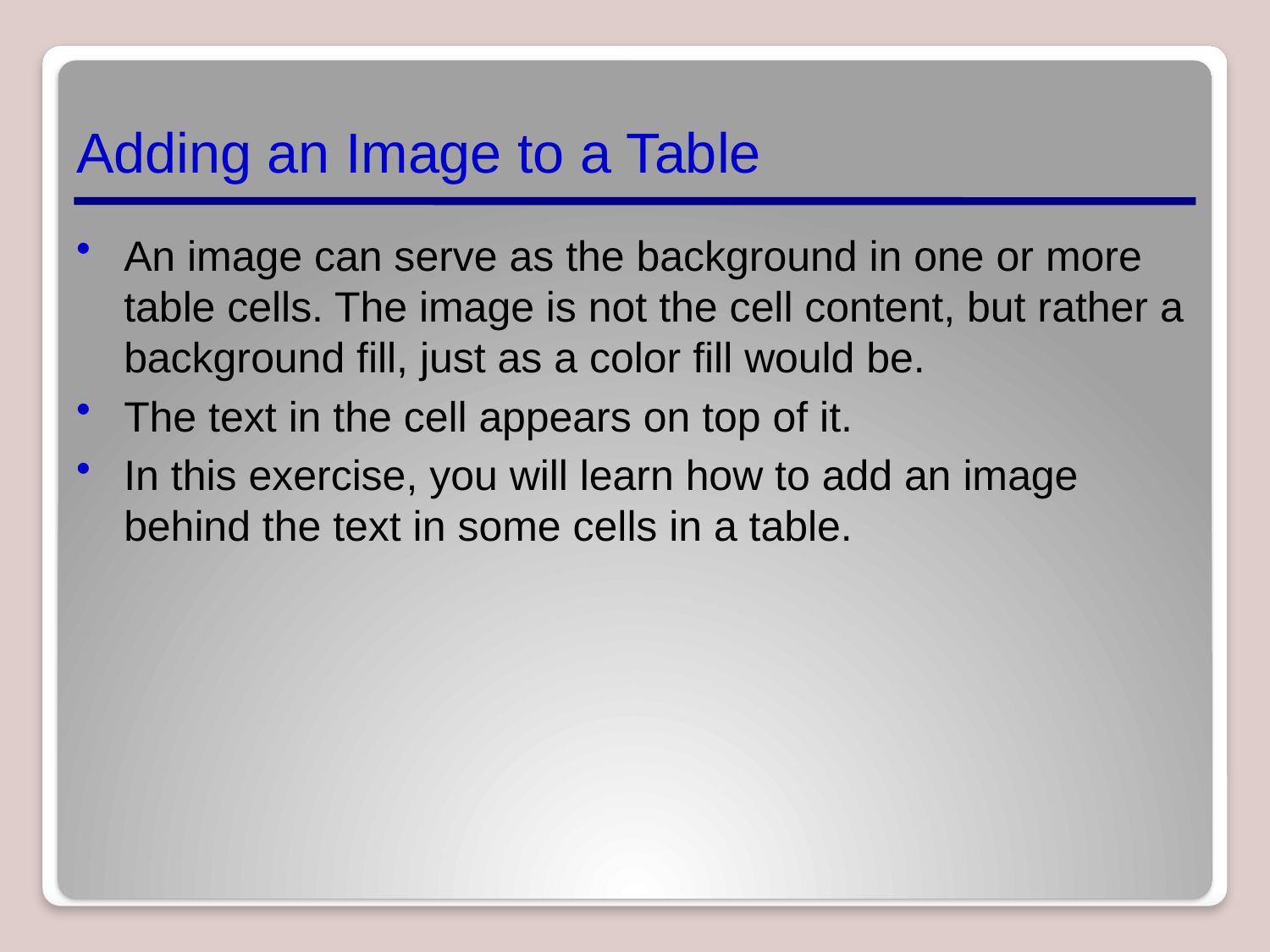

# Adding an Image to a Table
An image can serve as the background in one or more table cells. The image is not the cell content, but rather a background fill, just as a color fill would be.
The text in the cell appears on top of it.
In this exercise, you will learn how to add an image behind the text in some cells in a table.